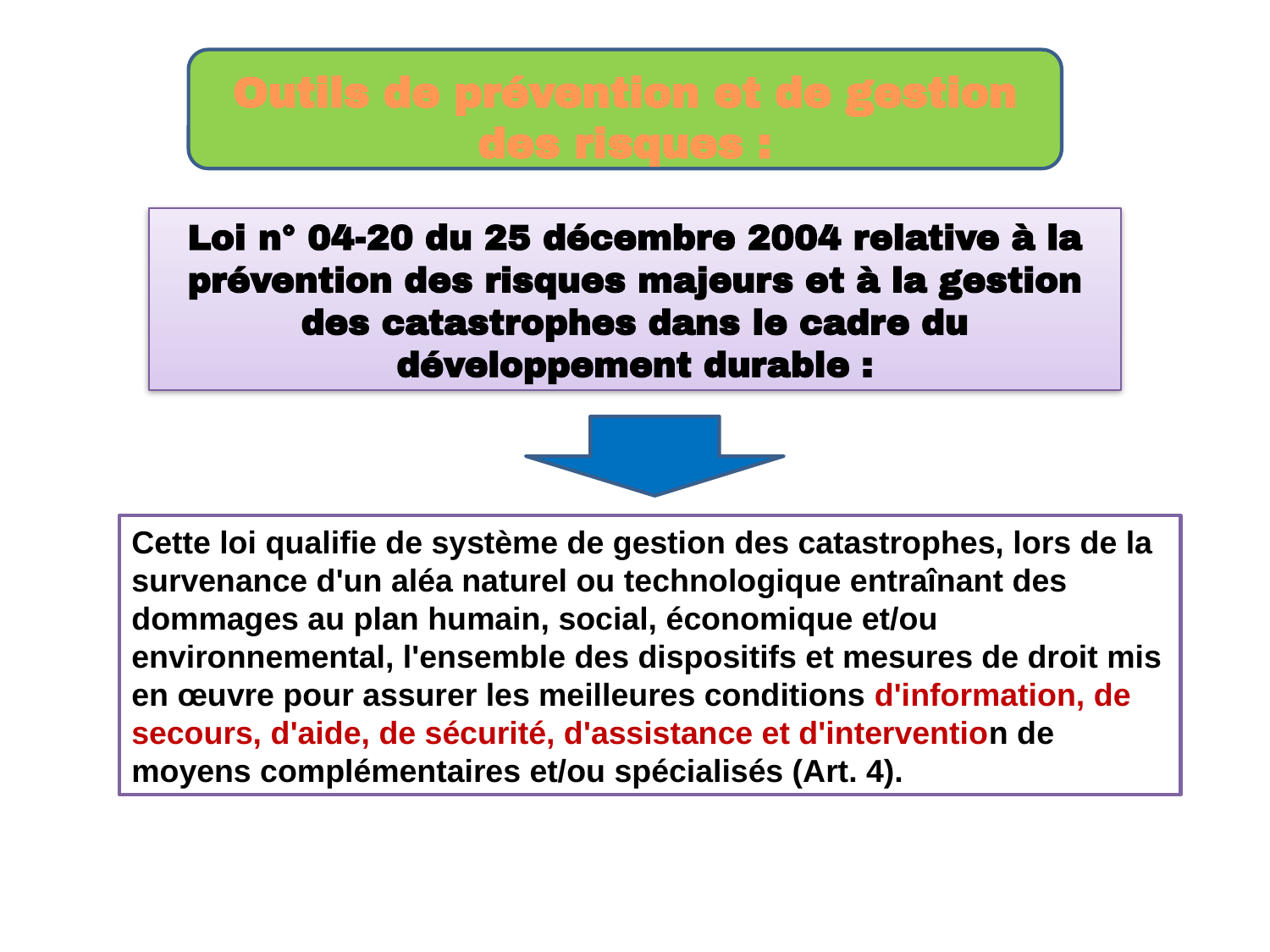

Outils de prévention et de gestion des risques :

Loi n° 04-20 du 25 décembre 2004 relative à la prévention des risques majeurs et à la gestion des catastrophes dans le cadre du développement durable :

Cette loi qualifie de système de gestion des catastrophes, lors de la survenance d'un aléa naturel ou technologique entraînant des dommages au plan humain, social, économique et/ou environnemental, l'ensemble des dispositifs et mesures de droit mis en œuvre pour assurer les meilleures conditions d'information, de secours, d'aide, de sécurité, d'assistance et d'intervention de moyens complémentaires et/ou spécialisés (Art. 4).